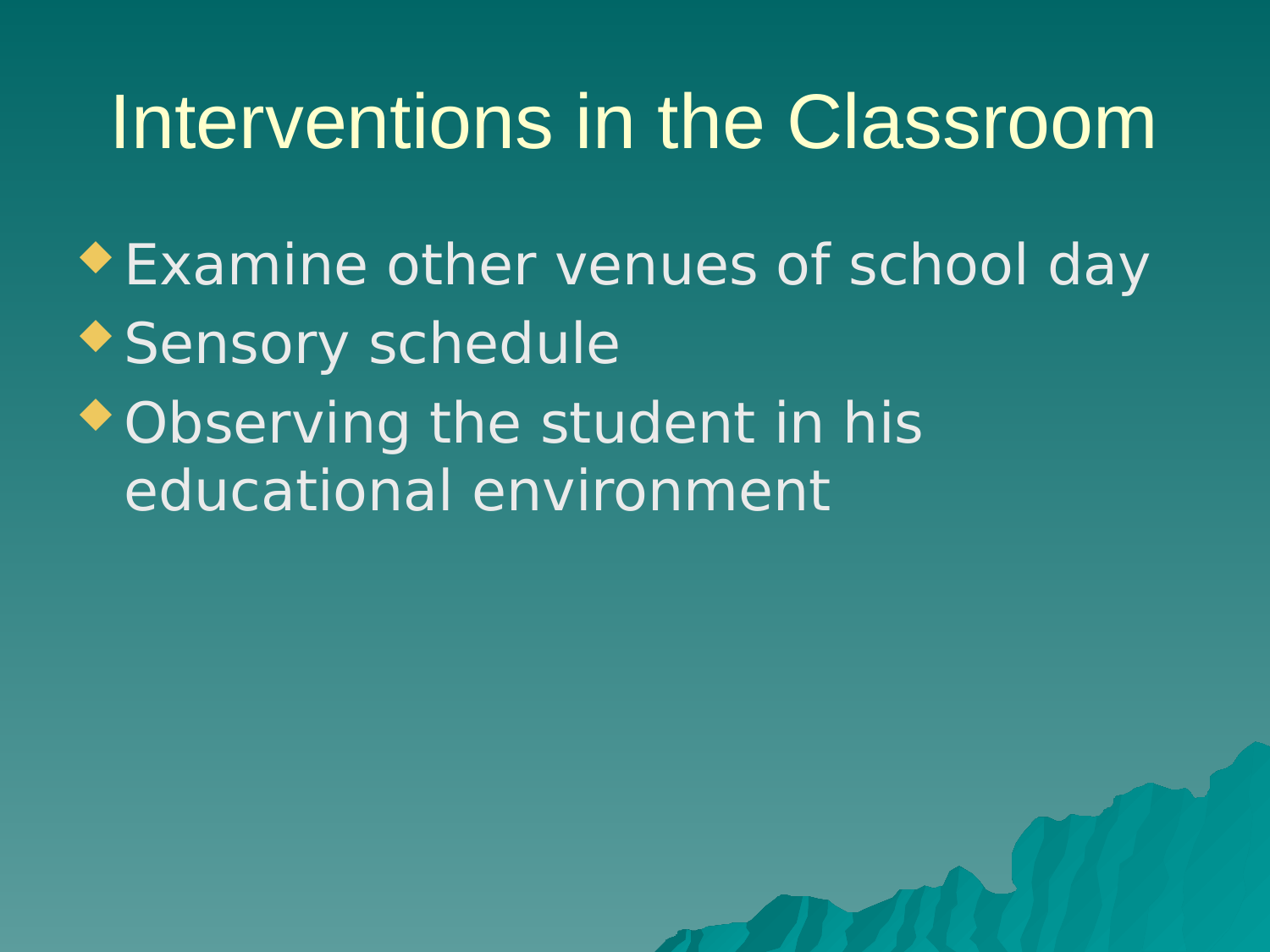

# Interventions in the Classroom
Examine other venues of school day
Sensory schedule
Observing the student in his educational environment